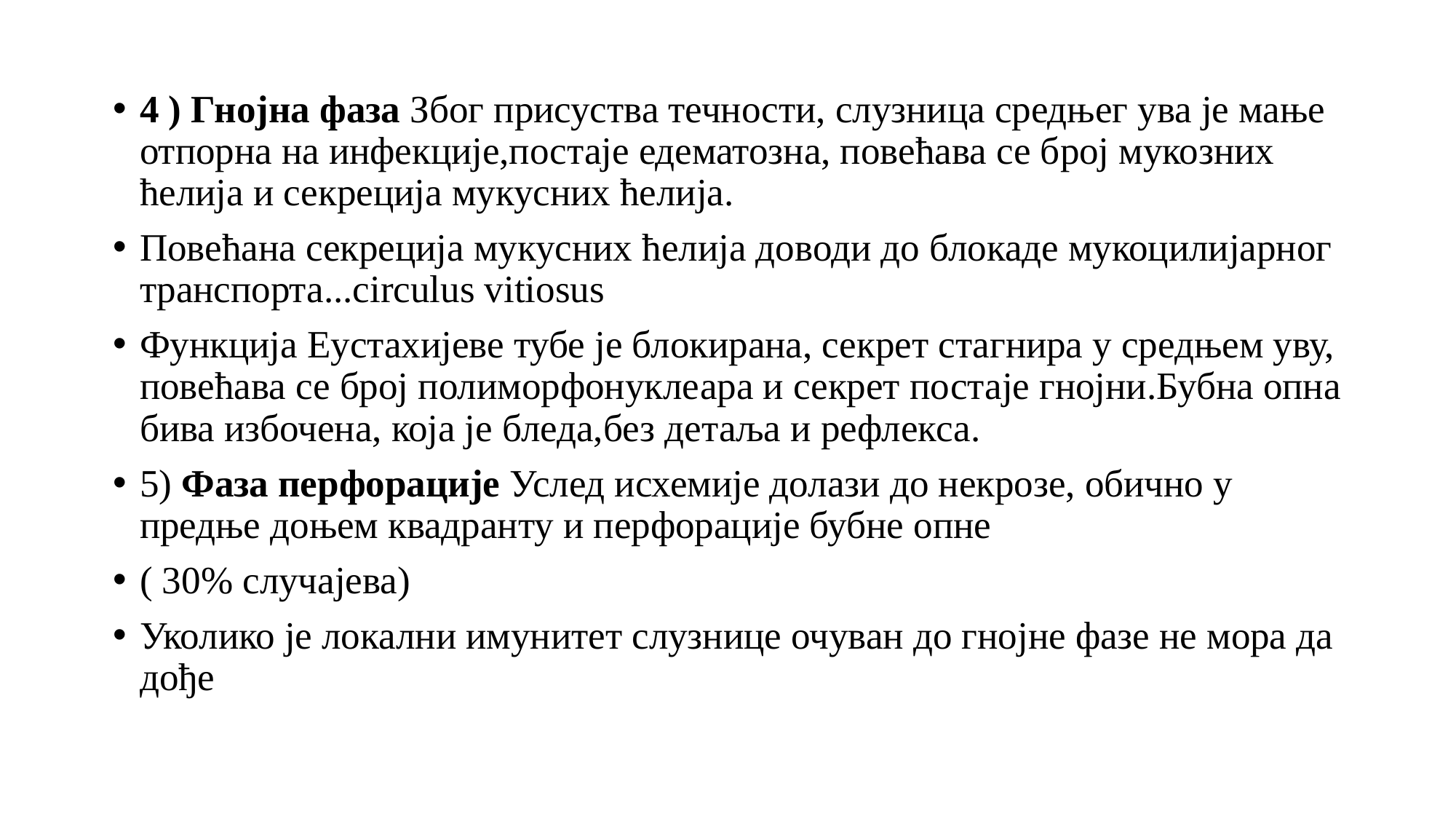

4 ) Гнојна фаза Због присуства течности, слузница средњег ува је мање отпорна на инфекције,постаје едематозна, повећава се број мукозних ћелија и секреција мукусних ћелија.
Повећана секреција мукусних ћелија доводи до блокаде мукоцилијарног транспорта...circulus vitiosus
Функција Еустахијеве тубе је блокирана, секрет стагнира у средњем уву, повећава се број полиморфонуклеара и секрет постаје гнојни.Бубна опна бива избочена, која је бледа,без детаља и рефлекса.
5) Фаза перфорације Услед исхемије долази до некрозе, обично у предње доњем квадранту и перфорације бубне опне
( 30% случајева)
Уколико је локални имунитет слузнице очуван до гнојне фазе не мора да дође